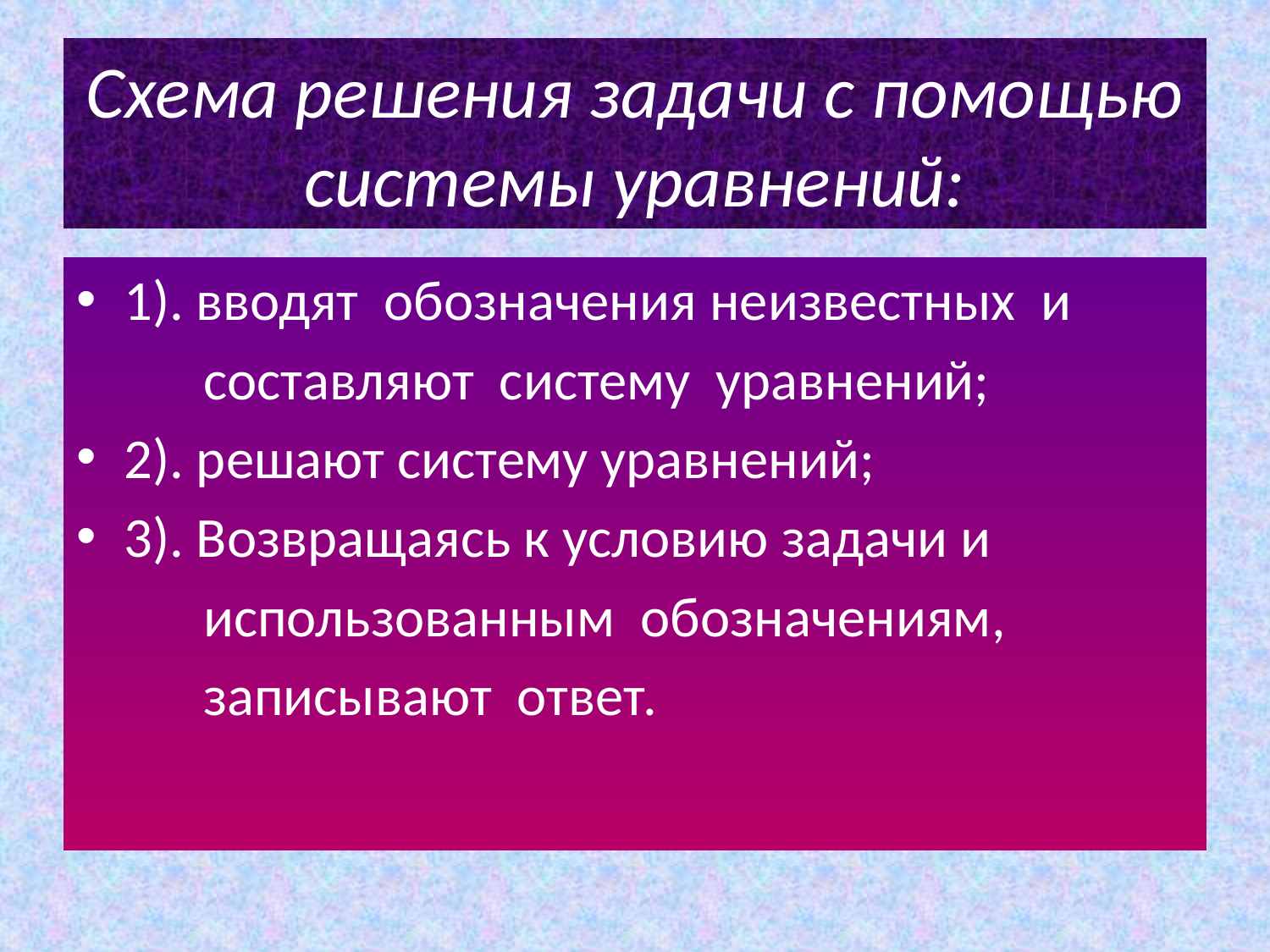

# Схема решения задачи с помощью системы уравнений:
1). вводят  обозначения неизвестных  и
          составляют  систему  уравнений;
2). решают систему уравнений;
3). Возвращаясь к условию задачи и
          использованным  обозначениям,
          записывают  ответ.